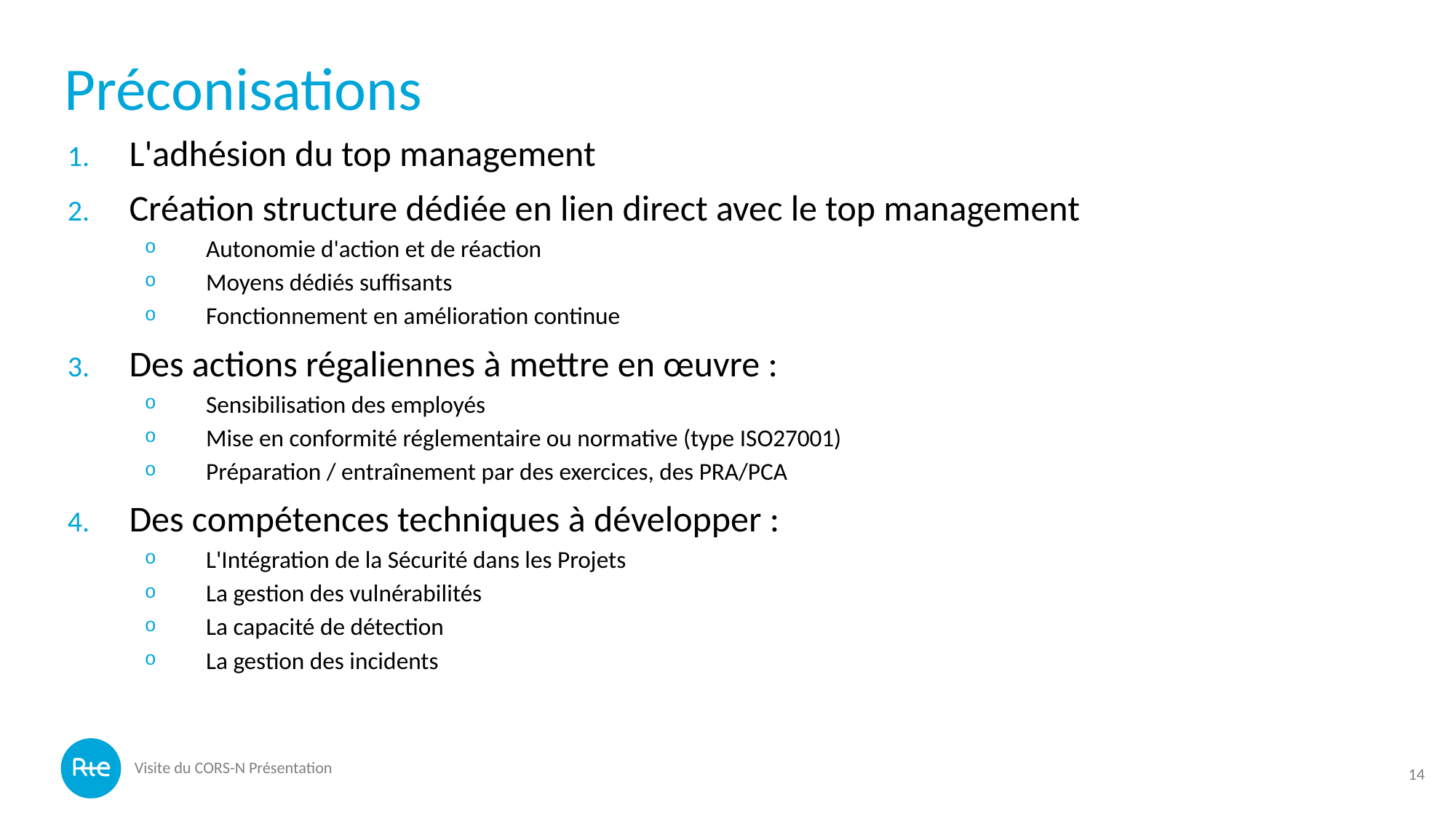

# Préconisations
L'adhésion du top management
Création structure dédiée en lien direct avec le top management
Autonomie d'action et de réaction
Moyens dédiés suffisants
Fonctionnement en amélioration continue
Des actions régaliennes à mettre en œuvre :
Sensibilisation des employés
Mise en conformité réglementaire ou normative (type ISO27001)
Préparation / entraînement par des exercices, des PRA/PCA
Des compétences techniques à développer :
L'Intégration de la Sécurité dans les Projets
La gestion des vulnérabilités
La capacité de détection
La gestion des incidents
Visite du CORS-N Présentation
14